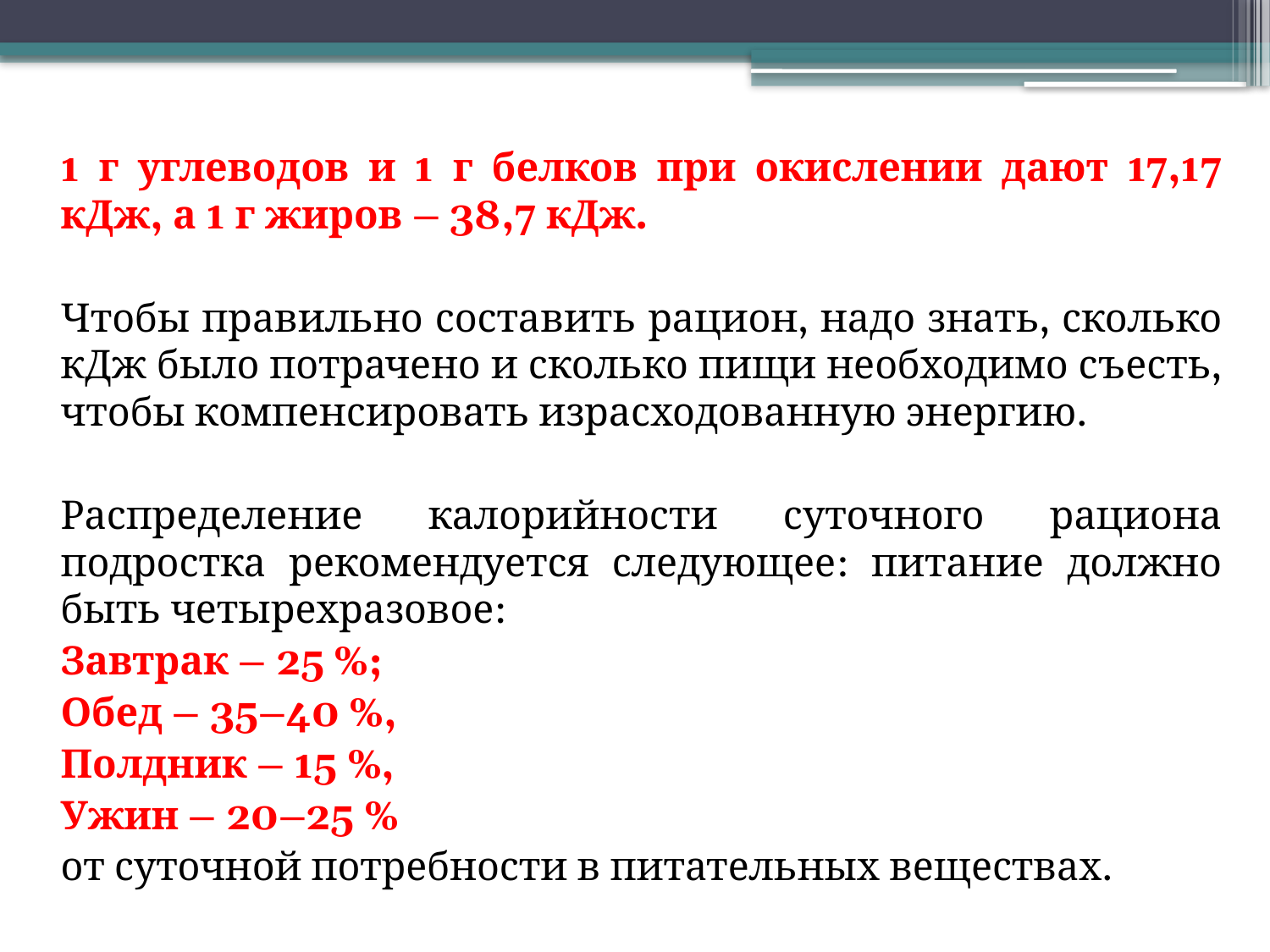

1 г углеводов и 1 г белков при окислении дают 17,17 кДж, а 1 г жиров – 38,7 кДж.

Чтобы правильно составить рацион, надо знать, сколько кДж было потрачено и сколько пищи необходимо съесть, чтобы компенсировать израсходованную энергию.

Распределение калорийности суточного рациона подростка рекомендуется следующее: питание должно быть четырехразовое:
Завтрак – 25 %;
Обед – 35–40 %,
Полдник – 15 %,
Ужин – 20–25 %
от суточной потребности в питательных веществах.